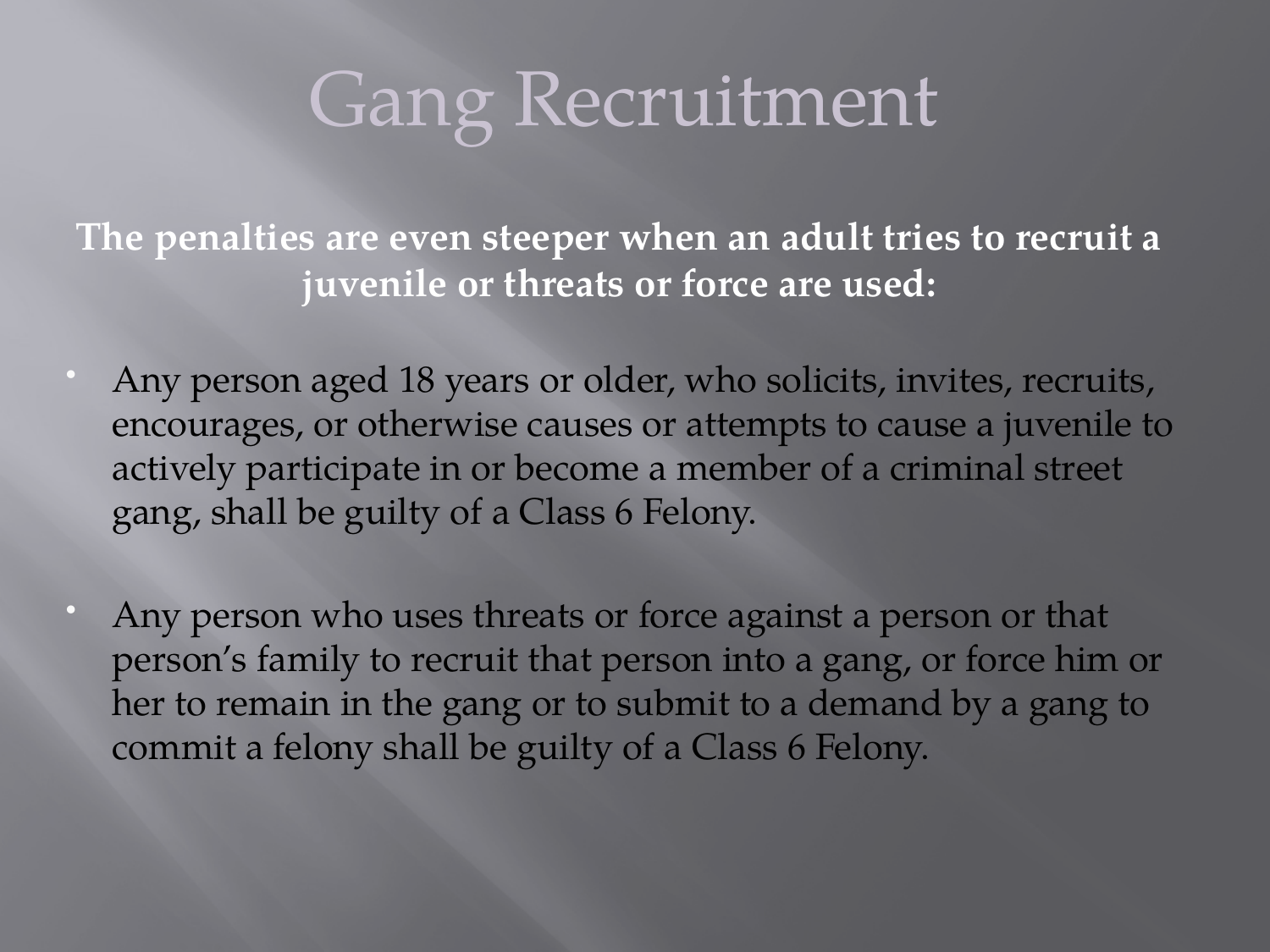

Gang Recruitment
The penalties are even steeper when an adult tries to recruit a juvenile or threats or force are used:
Any person aged 18 years or older, who solicits, invites, recruits, encourages, or otherwise causes or attempts to cause a juvenile to actively participate in or become a member of a criminal street gang, shall be guilty of a Class 6 Felony.

Any person who uses threats or force against a person or that person’s family to recruit that person into a gang, or force him or her to remain in the gang or to submit to a demand by a gang to commit a felony shall be guilty of a Class 6 Felony.